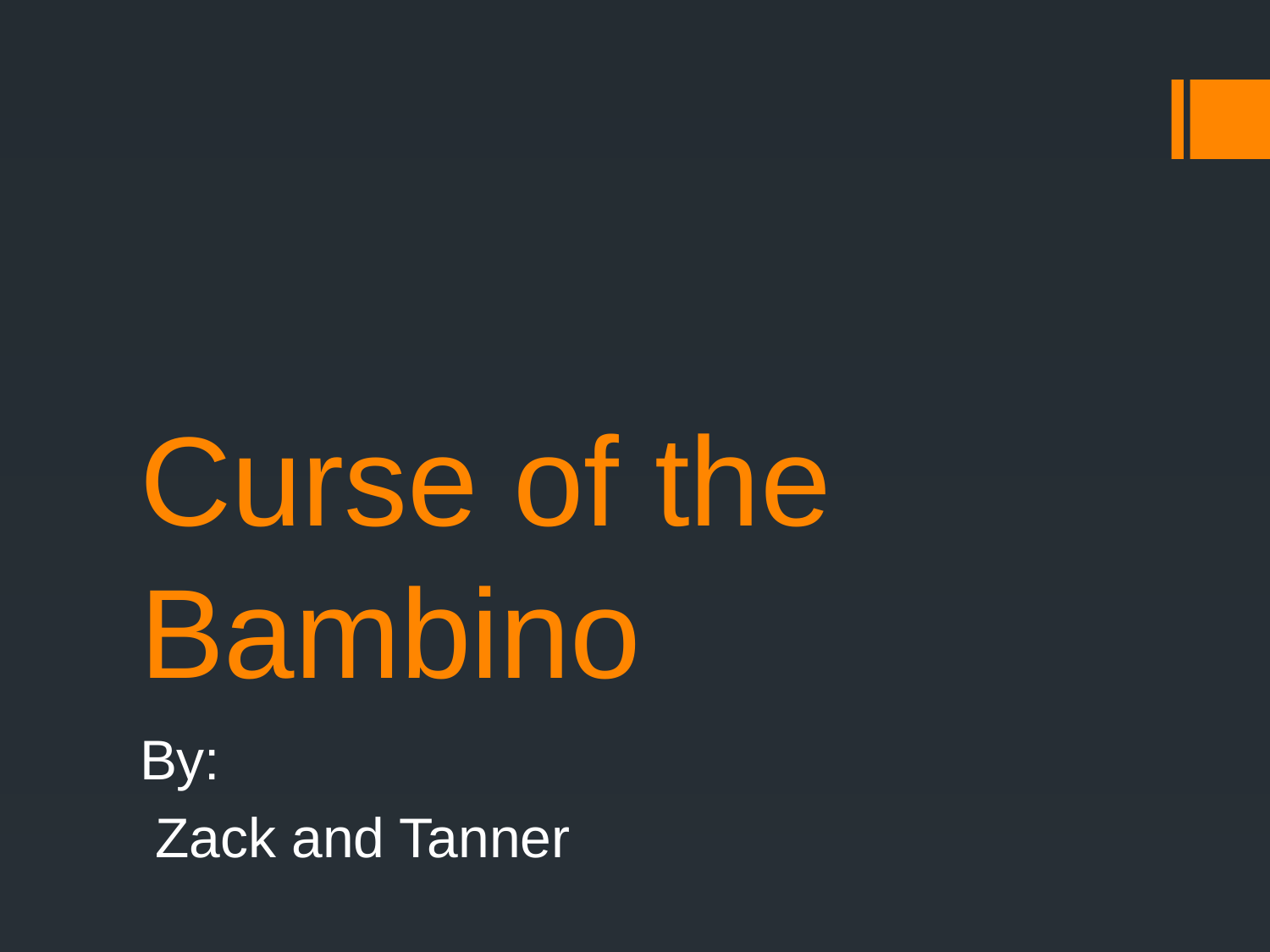

# Curse of the Bambino
By:
 Zack and Tanner